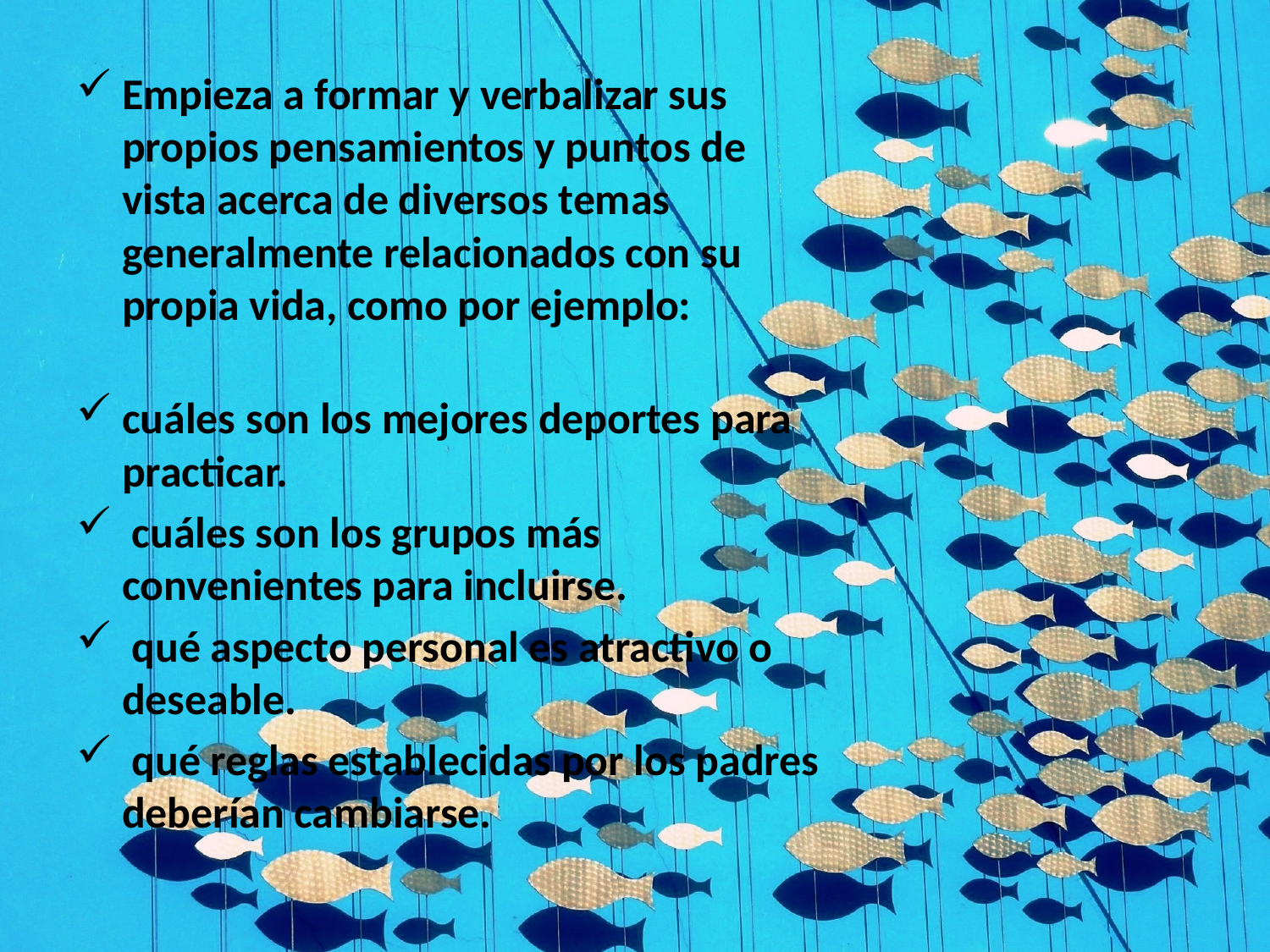

Empieza a formar y verbalizar sus propios pensamientos y puntos de vista acerca de diversos temas generalmente relacionados con su propia vida, como por ejemplo:
cuáles son los mejores deportes para practicar.
 cuáles son los grupos más convenientes para incluirse.
 qué aspecto personal es atractivo o deseable.
 qué reglas establecidas por los padres deberían cambiarse.